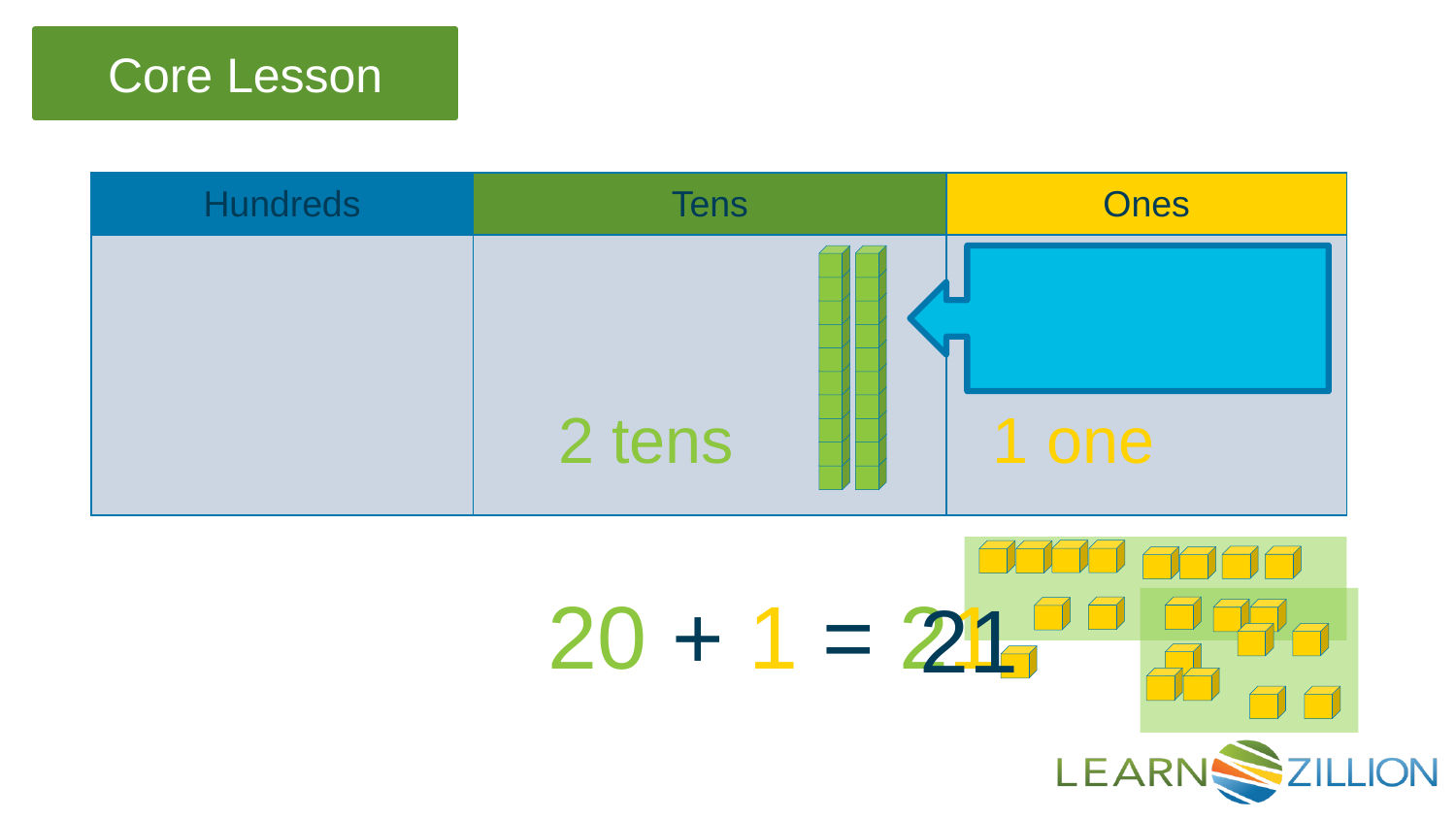

| Hundreds | Tens | Ones |
| --- | --- | --- |
|  |  |  |

2 tens
1 one

20 + 1 = 21
21